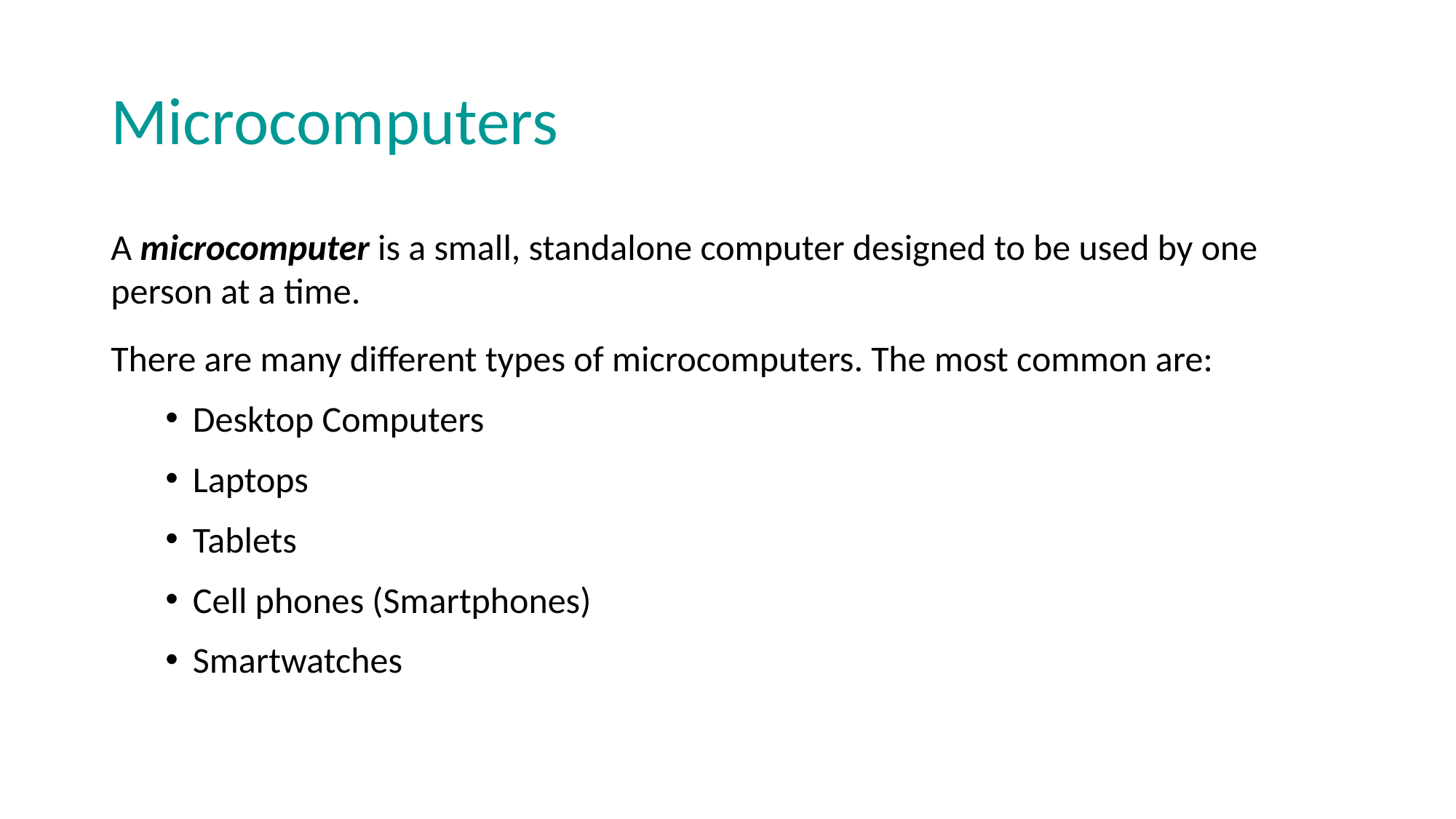

# Microcomputers
A microcomputer is a small, standalone computer designed to be used by one person at a time.
There are many different types of microcomputers. The most common are:
Desktop Computers
Laptops
Tablets
Cell phones (Smartphones)
Smartwatches